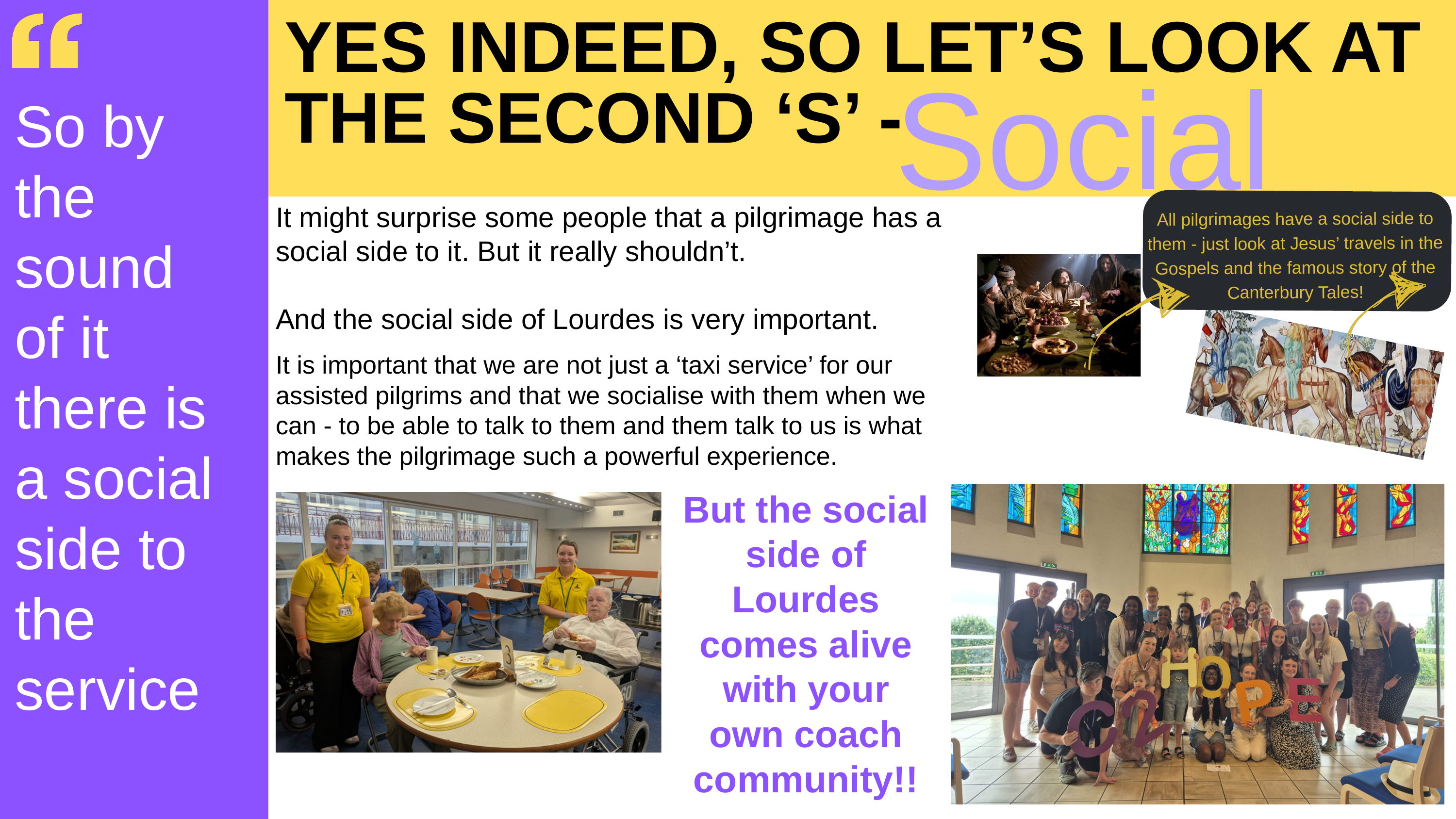

YES INDEED, SO LET’S LOOK AT THE SECOND ‘S’ -
So by the sound of it there is a social side to the service
Social

All pilgrimages have a social side to them - just look at Jesus’ travels in the Gospels and the famous story of the Canterbury Tales!
It might surprise some people that a pilgrimage has a social side to it. But it really shouldn’t.

And the social side of Lourdes is very important.

It is important that we are not just a ‘taxi service’ for our assisted pilgrims and that we socialise with them when we can - to be able to talk to them and them talk to us is what makes the pilgrimage such a powerful experience.

But the social side of Lourdes comes alive with your own coach community!!